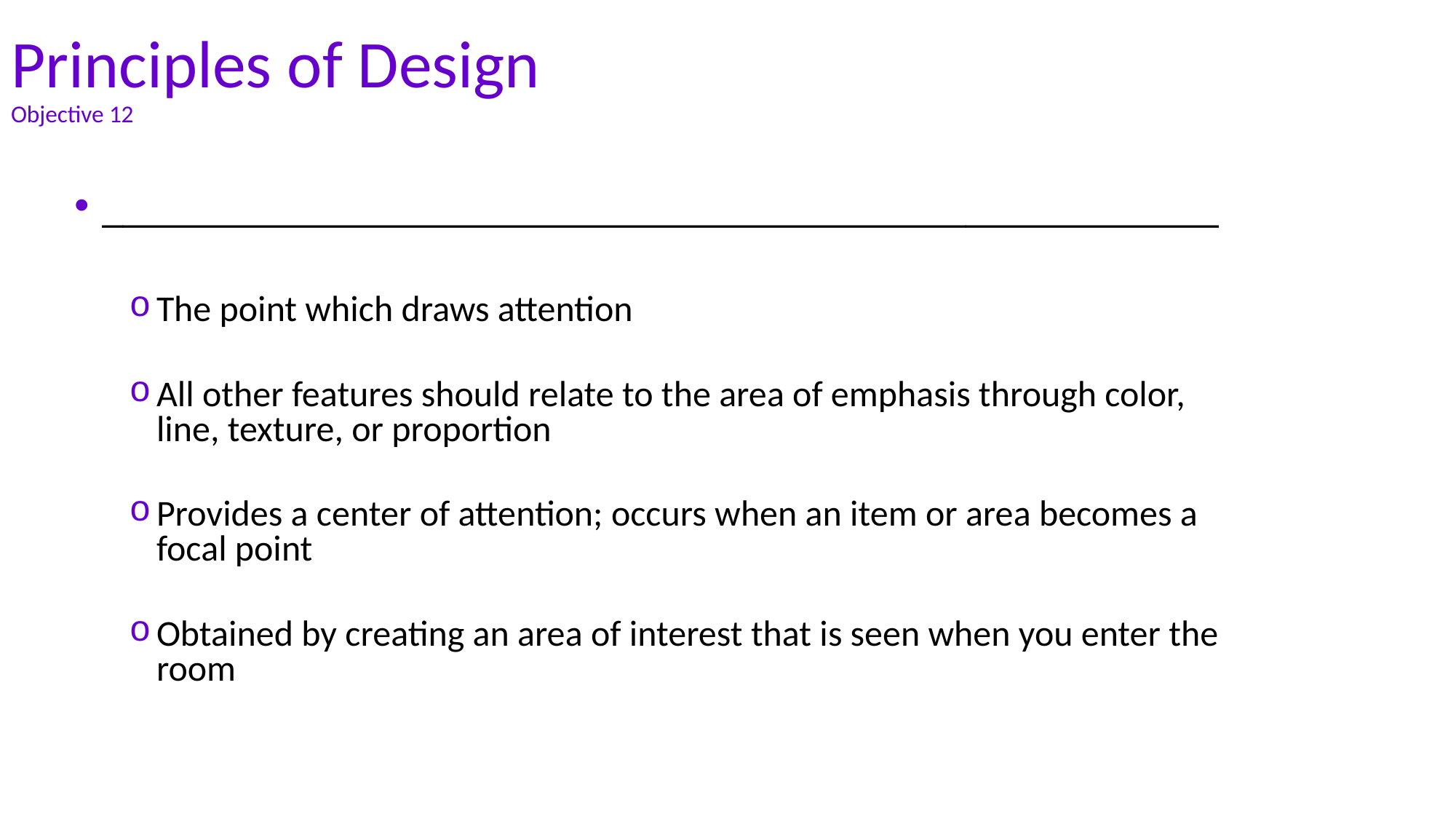

# Principles of Design Objective 12
_____________________________________________________

The point which draws attention

All other features should relate to the area of emphasis through color, line, texture, or proportion

Provides a center of attention; occurs when an item or area becomes a focal point

Obtained by creating an area of interest that is seen when you enter the room